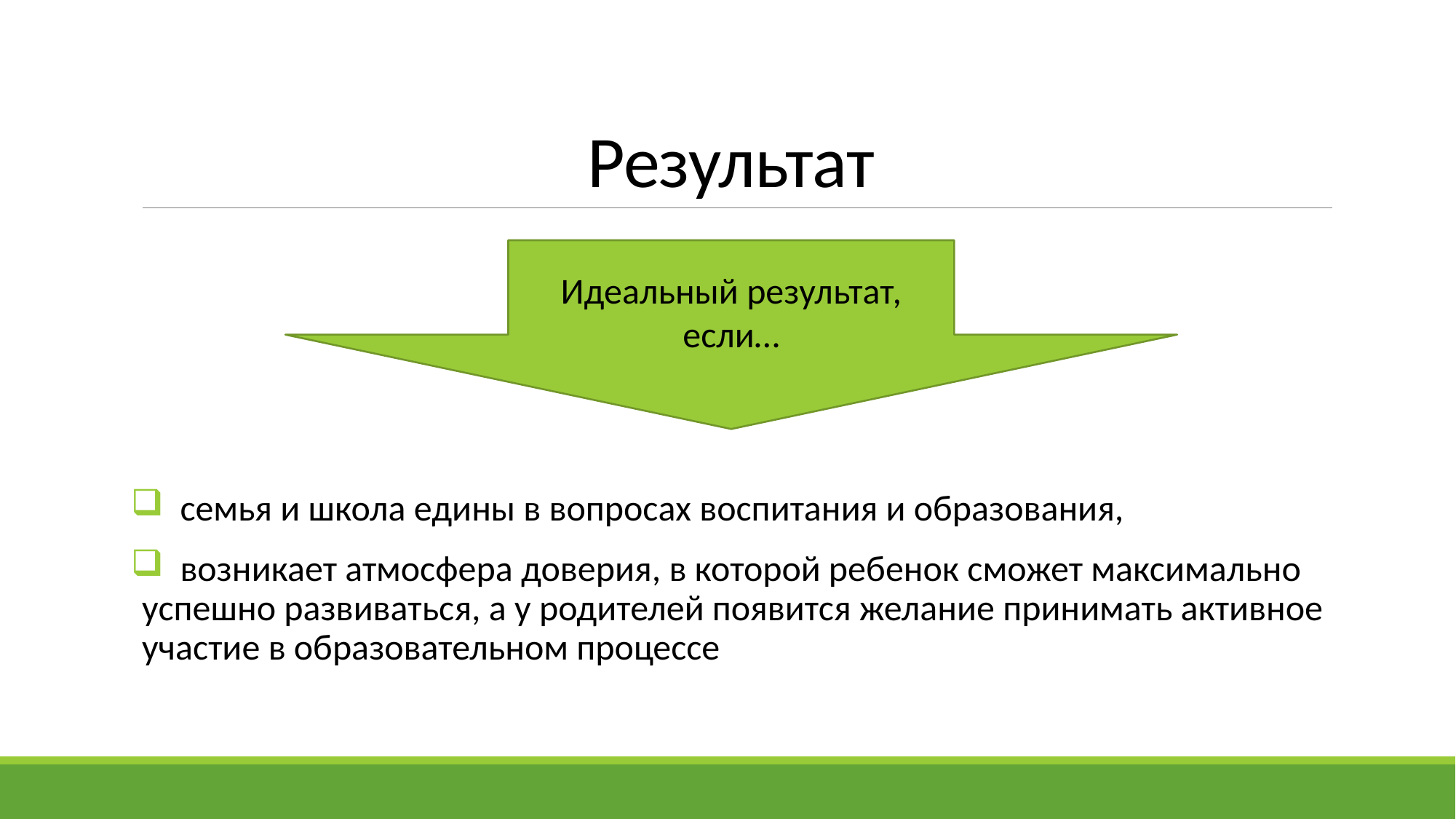

# Результат
Идеальный результат, если…
  семья и школа едины в вопросах воспитания и образования,
  возникает атмосфера доверия, в которой ребенок сможет максимально успешно развиваться, а у родителей появится желание принимать активное участие в образовательном процессе